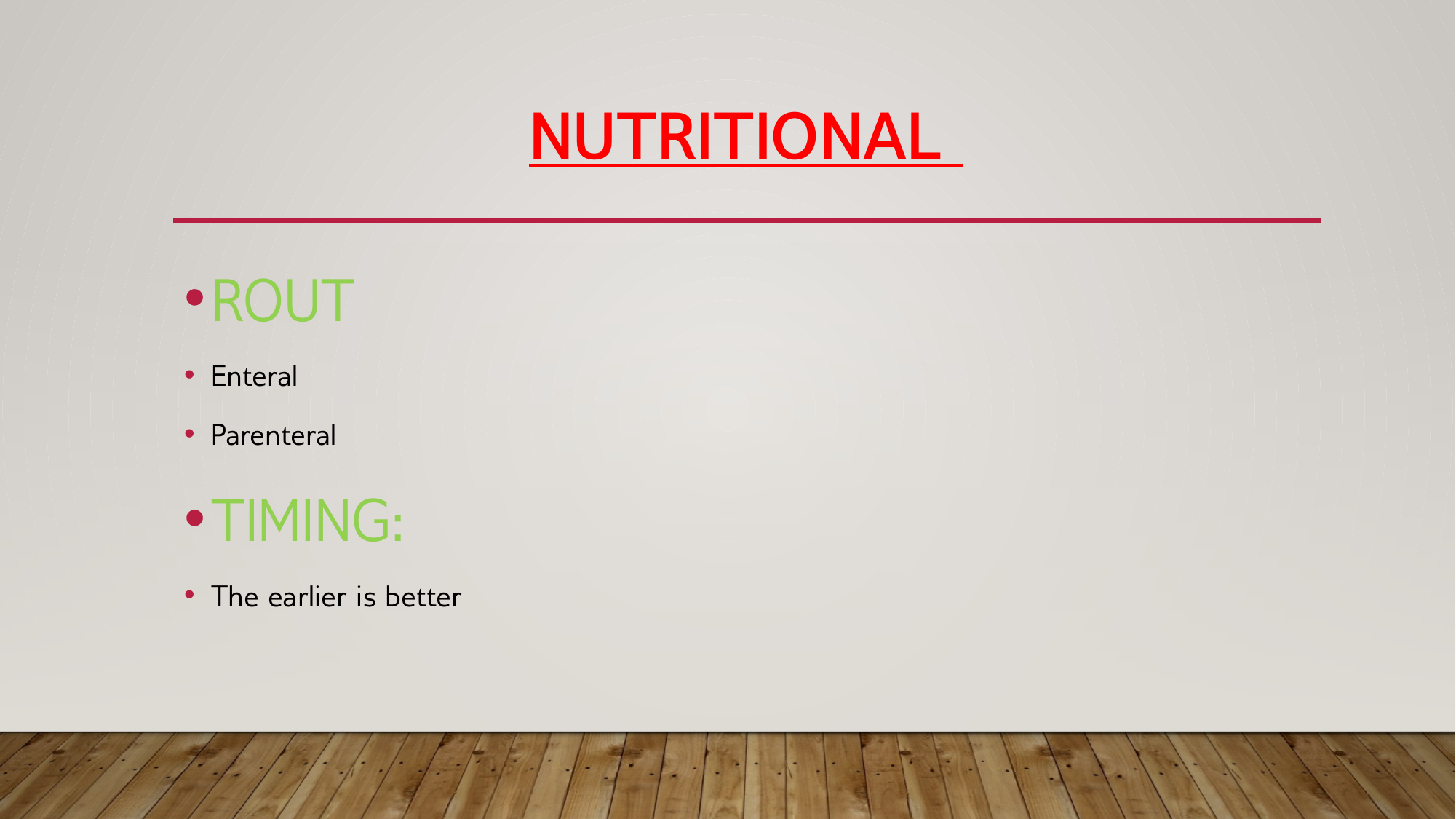

# NUTRITIONAL
ROUT
Enteral
Parenteral
TIMING:
The earlier is better